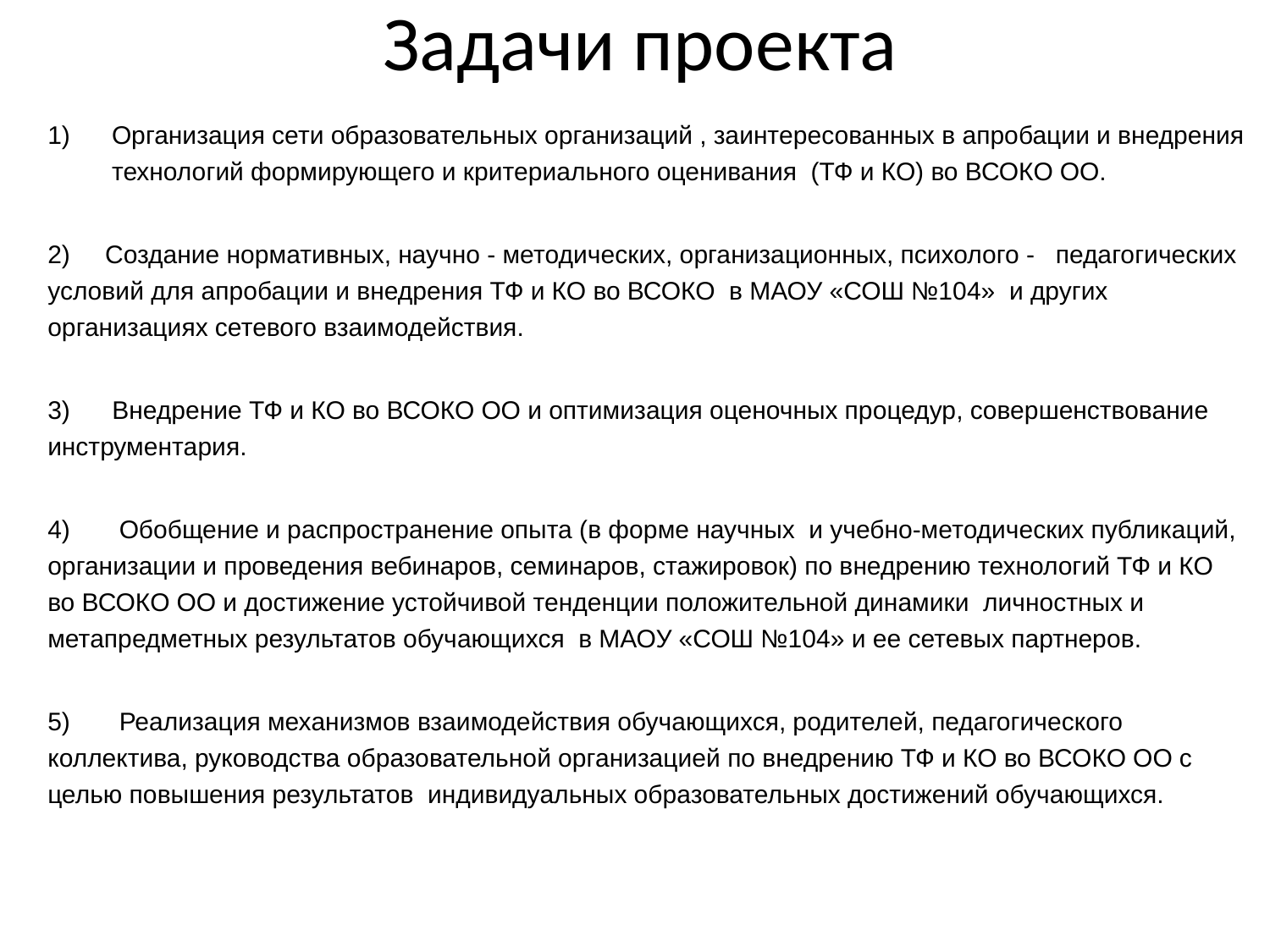

# Задачи проекта
Организация сети образовательных организаций , заинтересованных в апробации и внедрения технологий формирующего и критериального оценивания  (ТФ и КО) во ВСОКО ОО.

2)     Создание нормативных, научно - методических, организационных, психолого -   педагогических условий для апробации и внедрения ТФ и КО во ВСОКО  в МАОУ «СОШ №104»  и других организациях сетевого взаимодействия.

3)      Внедрение ТФ и КО во ВСОКО ОО и оптимизация оценочных процедур, совершенствование инструментария.

4)       Обобщение и распространение опыта (в форме научных  и учебно-методических публикаций, организации и проведения вебинаров, семинаров, стажировок) по внедрению технологий ТФ и КО во ВСОКО ОО и достижение устойчивой тенденции положительной динамики  личностных и метапредметных результатов обучающихся  в МАОУ «СОШ №104» и ее сетевых партнеров.

5)       Реализация механизмов взаимодействия обучающихся, родителей, педагогического коллектива, руководства образовательной организацией по внедрению ТФ и КО во ВСОКО ОО с целью повышения результатов  индивидуальных образовательных достижений обучающихся.